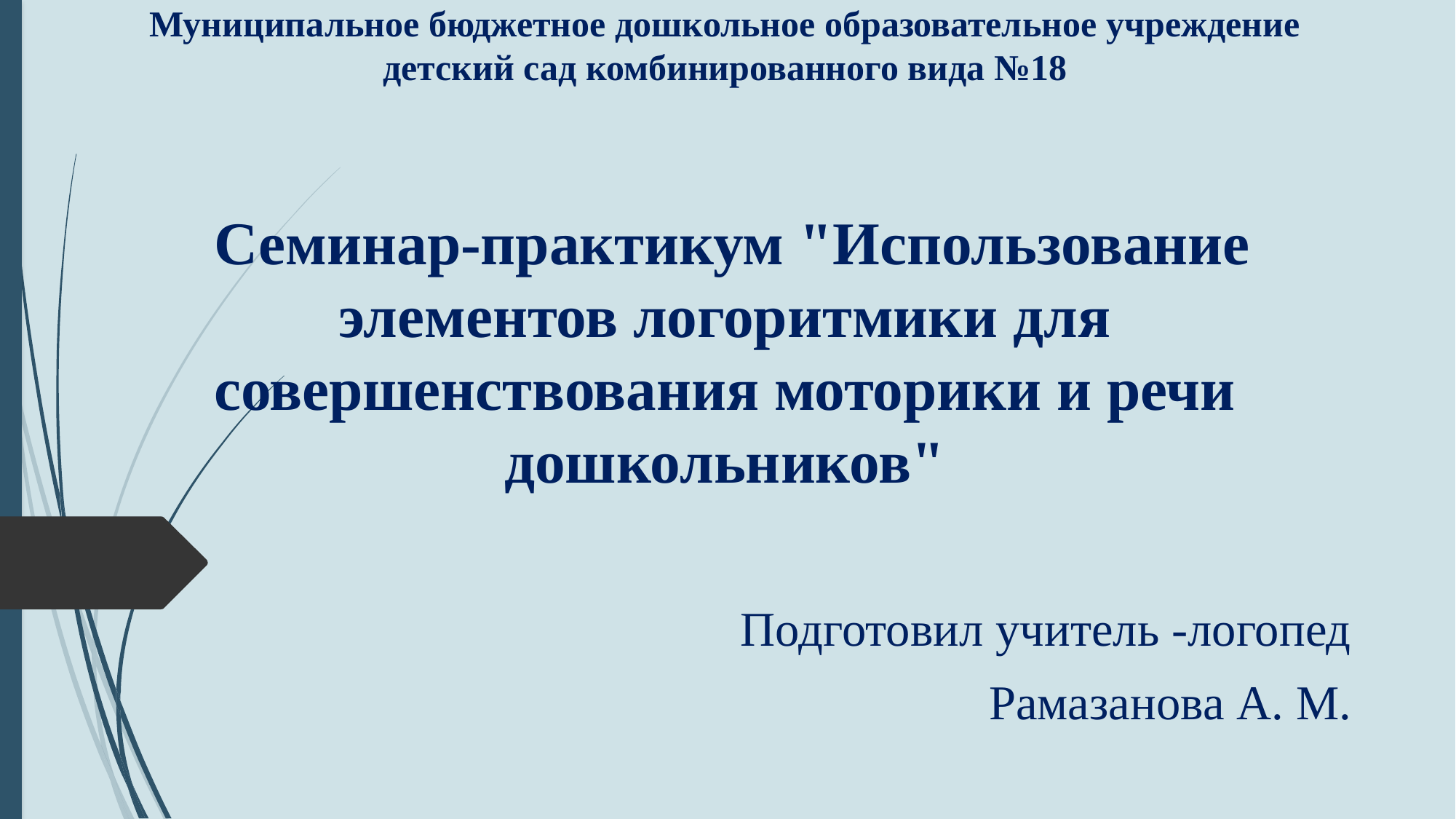

# Муниципальное бюджетное дошкольное образовательное учреждение детский сад комбинированного вида №18 Семинар-практикум "Использование элементов логоритмики для совершенствования моторики и речи дошкольников"
Подготовил учитель -логопед
Рамазанова А. М.